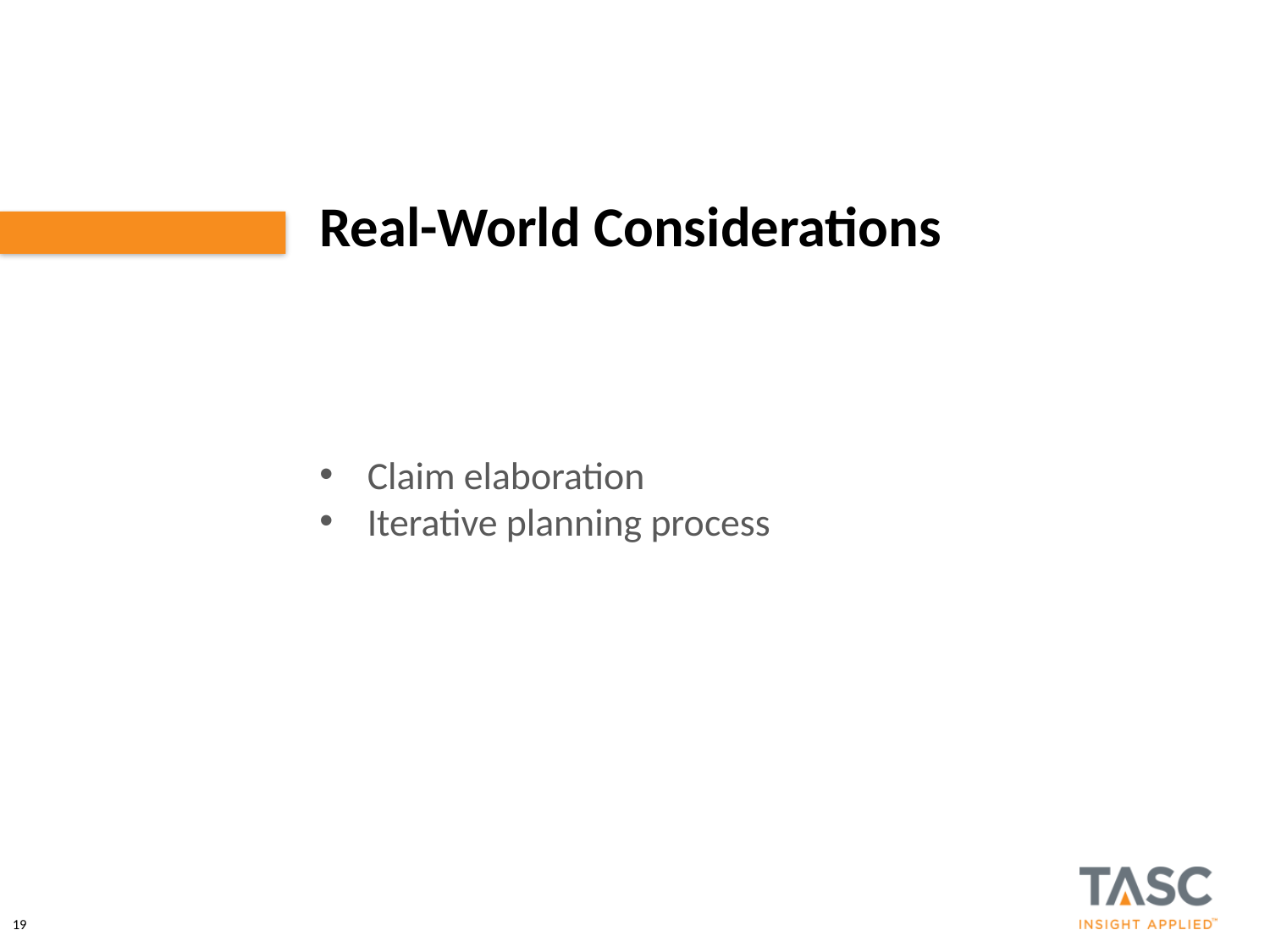

# Real-World Considerations

Claim elaboration
Iterative planning process
19